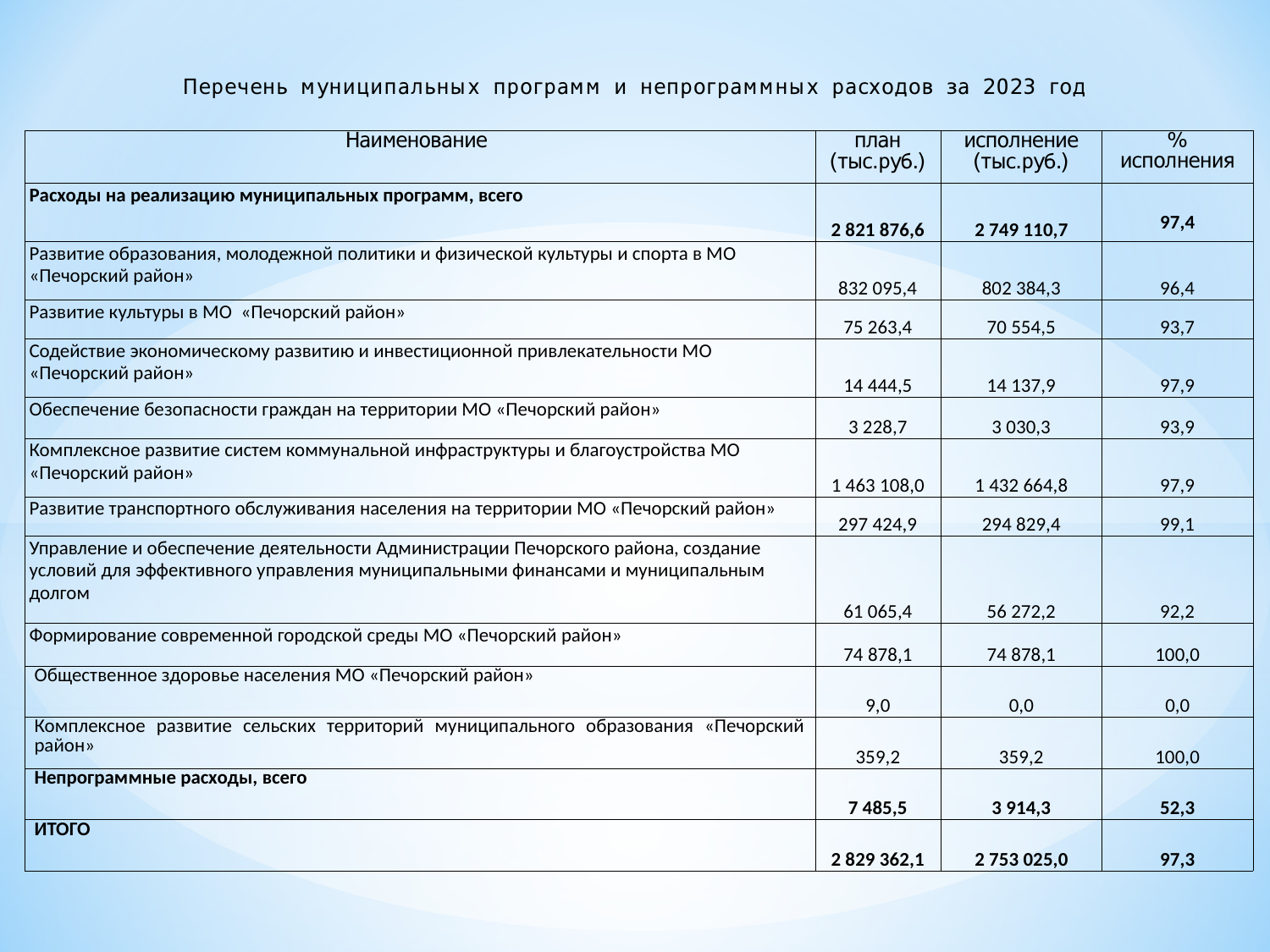

| Перечень муниципальных программ и непрограммных расходов за 2023 год |  |  |  |
| --- | --- | --- | --- |
| Наименование | план (тыс.руб.) | исполнение (тыс.руб.) | % исполнения |
| Расходы на реализацию муниципальных программ, всего | 2 821 876,6 | 2 749 110,7 | 97,4 |
| Развитие образования, молодежной политики и физической культуры и спорта в МО «Печорский район» | 832 095,4 | 802 384,3 | 96,4 |
| Развитие культуры в МО «Печорский район» | 75 263,4 | 70 554,5 | 93,7 |
| Содействие экономическому развитию и инвестиционной привлекательности МО «Печорский район» | 14 444,5 | 14 137,9 | 97,9 |
| Обеспечение безопасности граждан на территории МО «Печорский район» | 3 228,7 | 3 030,3 | 93,9 |
| Комплексное развитие систем коммунальной инфраструктуры и благоустройства МО «Печорский район» | 1 463 108,0 | 1 432 664,8 | 97,9 |
| Развитие транспортного обслуживания населения на территории МО «Печорский район» | 297 424,9 | 294 829,4 | 99,1 |
| Управление и обеспечение деятельности Администрации Печорского района, создание условий для эффективного управления муниципальными финансами и муниципальным долгом | 61 065,4 | 56 272,2 | 92,2 |
| Формирование современной городской среды МО «Печорский район» | 74 878,1 | 74 878,1 | 100,0 |
| Общественное здоровье населения МО «Печорский район» | 9,0 | 0,0 | 0,0 |
| Комплексное развитие сельских территорий муниципального образования «Печорский район» | 359,2 | 359,2 | 100,0 |
| Непрограммные расходы, всего | 7 485,5 | 3 914,3 | 52,3 |
| ИТОГО | 2 829 362,1 | 2 753 025,0 | 97,3 |